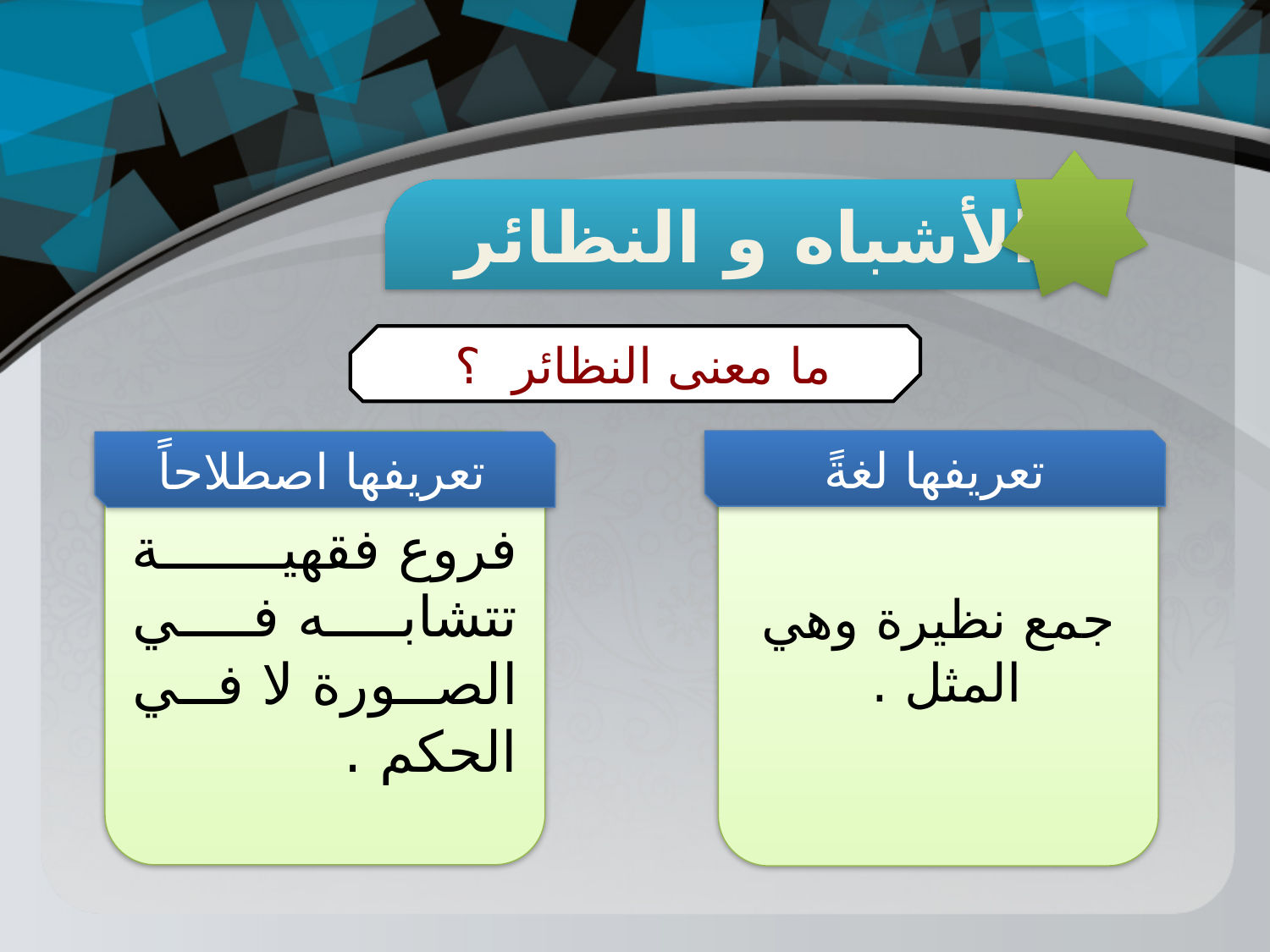

الأشباه و النظائر
ما معنى النظائر  ؟
فروع فقهية تتشابه في الصورة لا في الحكم .
تعريفها لغةً
تعريفها اصطلاحاً
جمع نظيرة وهي المثل .